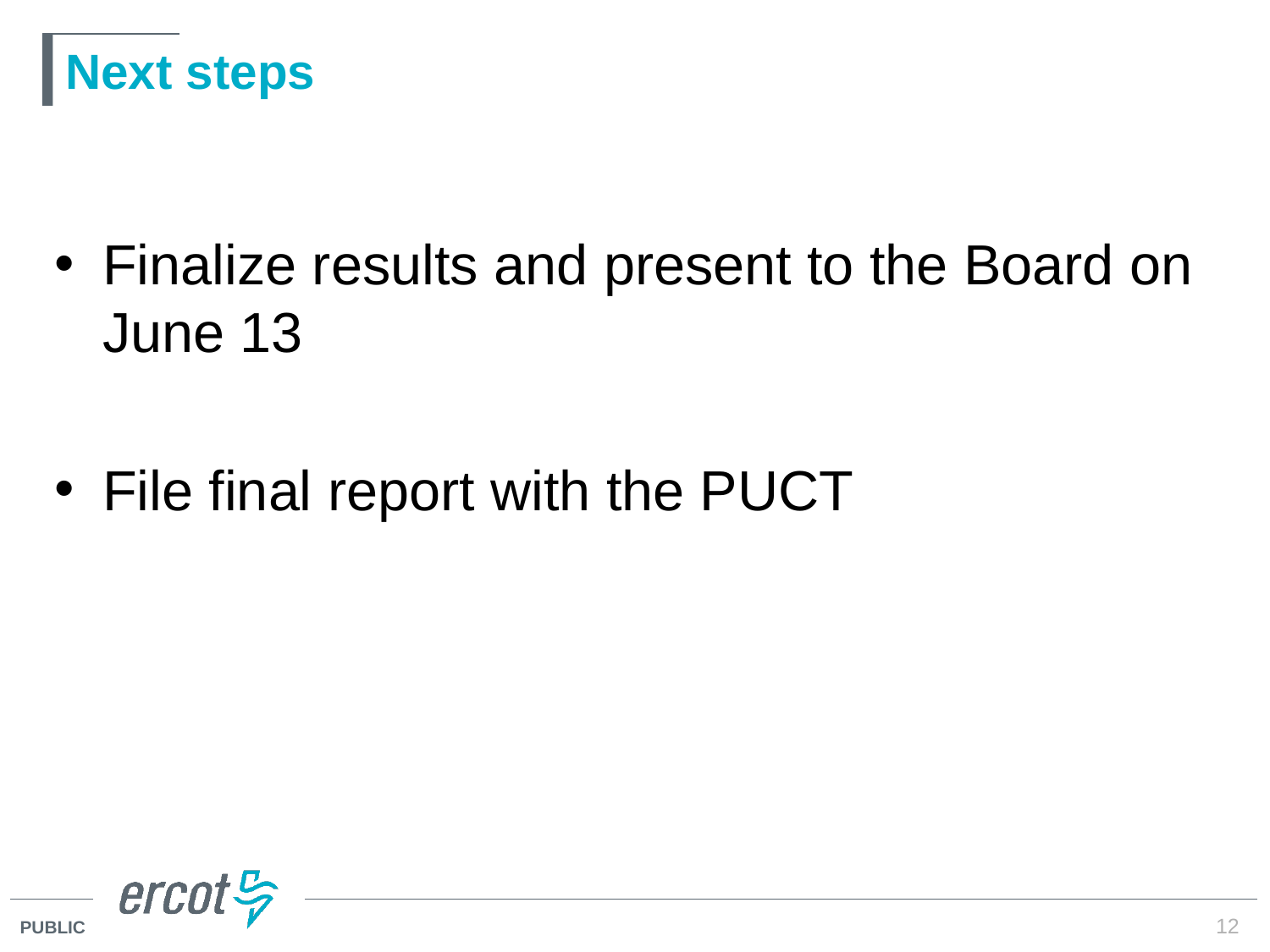

# Next steps
Finalize results and present to the Board on June 13

File final report with the PUCT
12